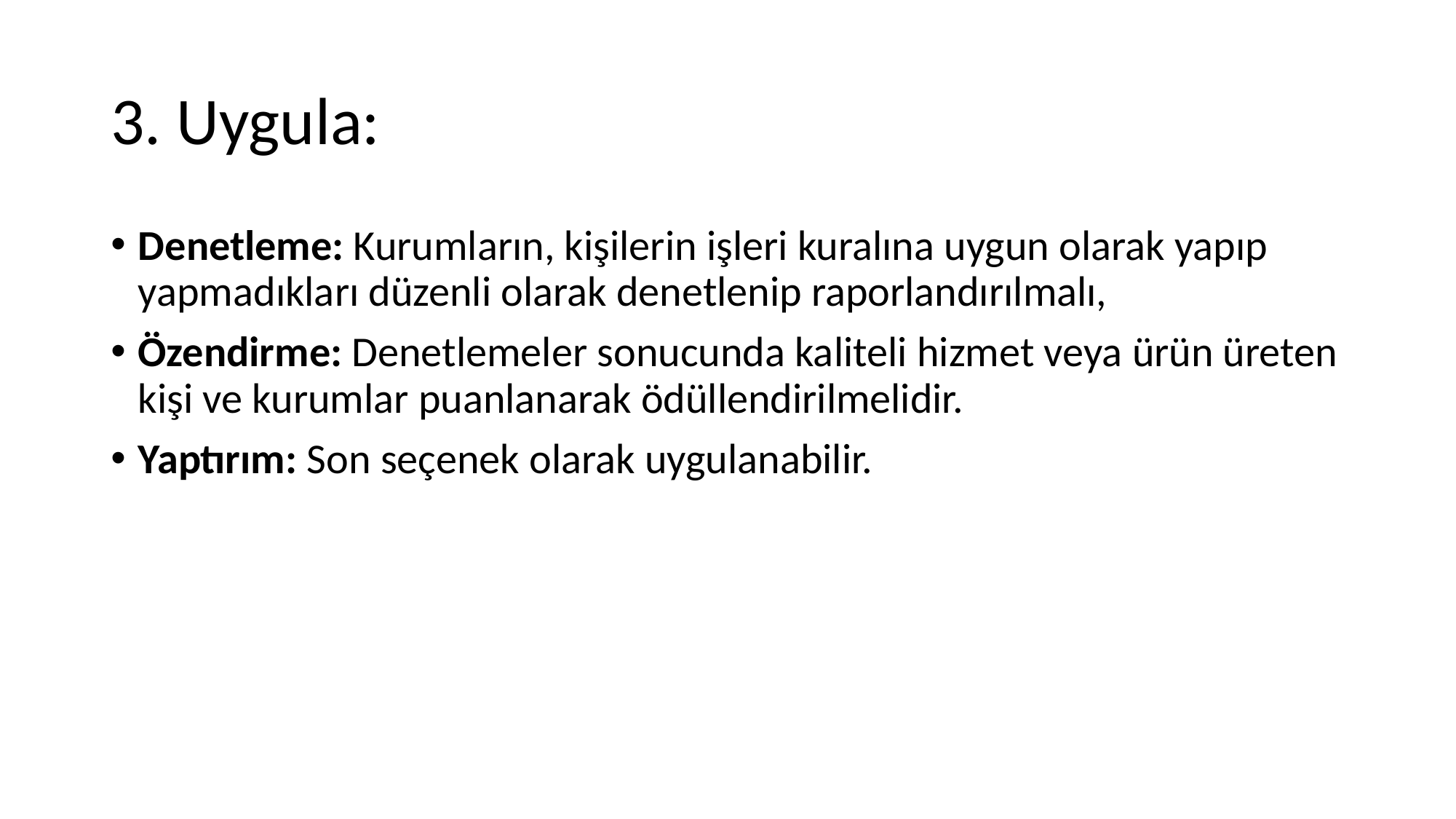

# 3. Uygula:
Denetleme: Kurumların, kişilerin işleri kuralına uygun olarak yapıp yapmadıkları düzenli olarak denetlenip raporlandırılmalı,
Özendirme: Denetlemeler sonucunda kaliteli hizmet veya ürün üreten kişi ve kurumlar puanlanarak ödüllendirilmelidir.
Yaptırım: Son seçenek olarak uygulanabilir.